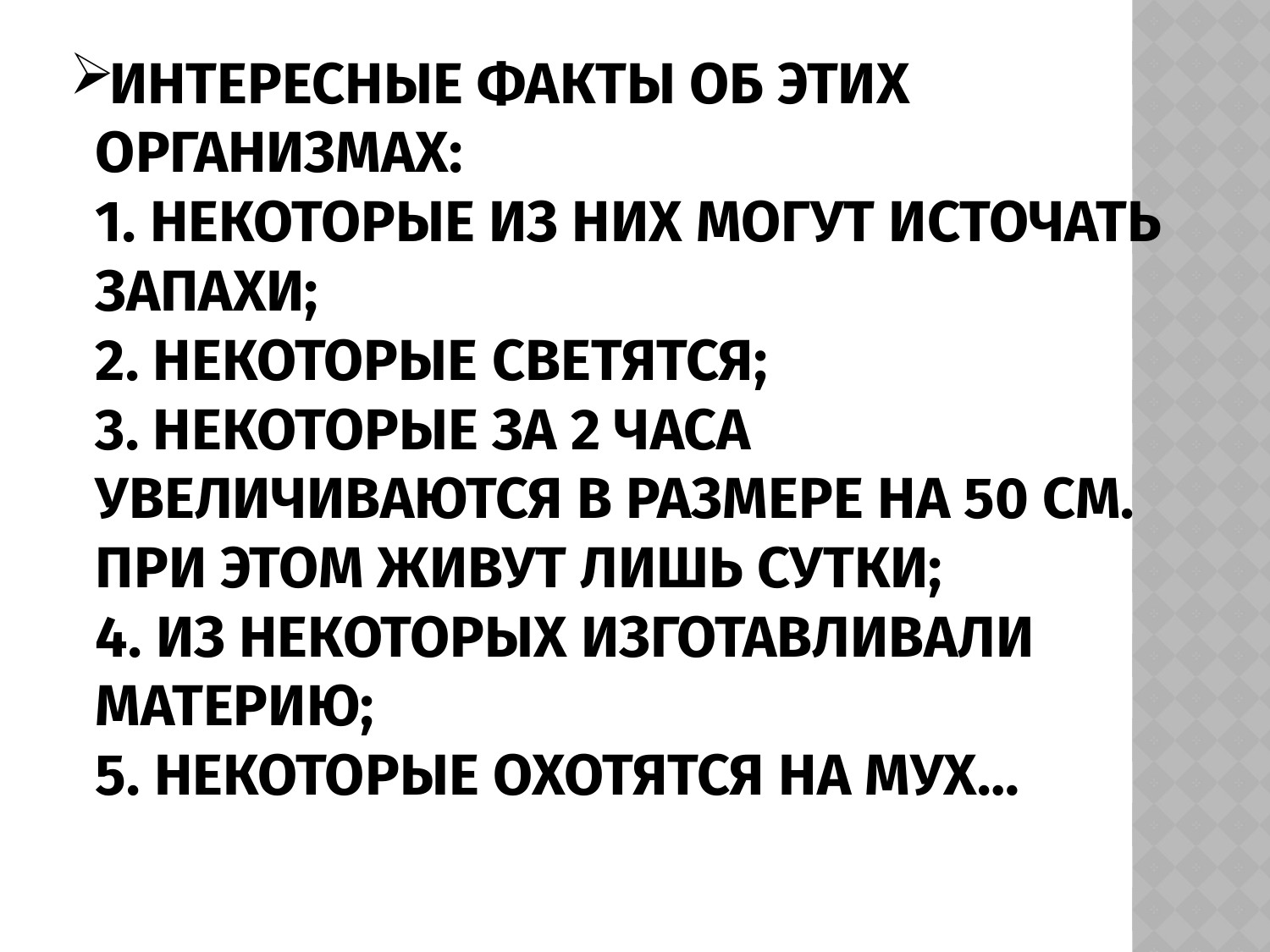

# Интересные факты об этих организмах: 1. некоторые из них могут источать запахи; 2. некоторые светятся; 3. некоторые за 2 часа увеличиваются в размере на 50 см. при этом живут лишь сутки; 4. из некоторых изготавливали материю; 5. некоторые охотятся на мух…